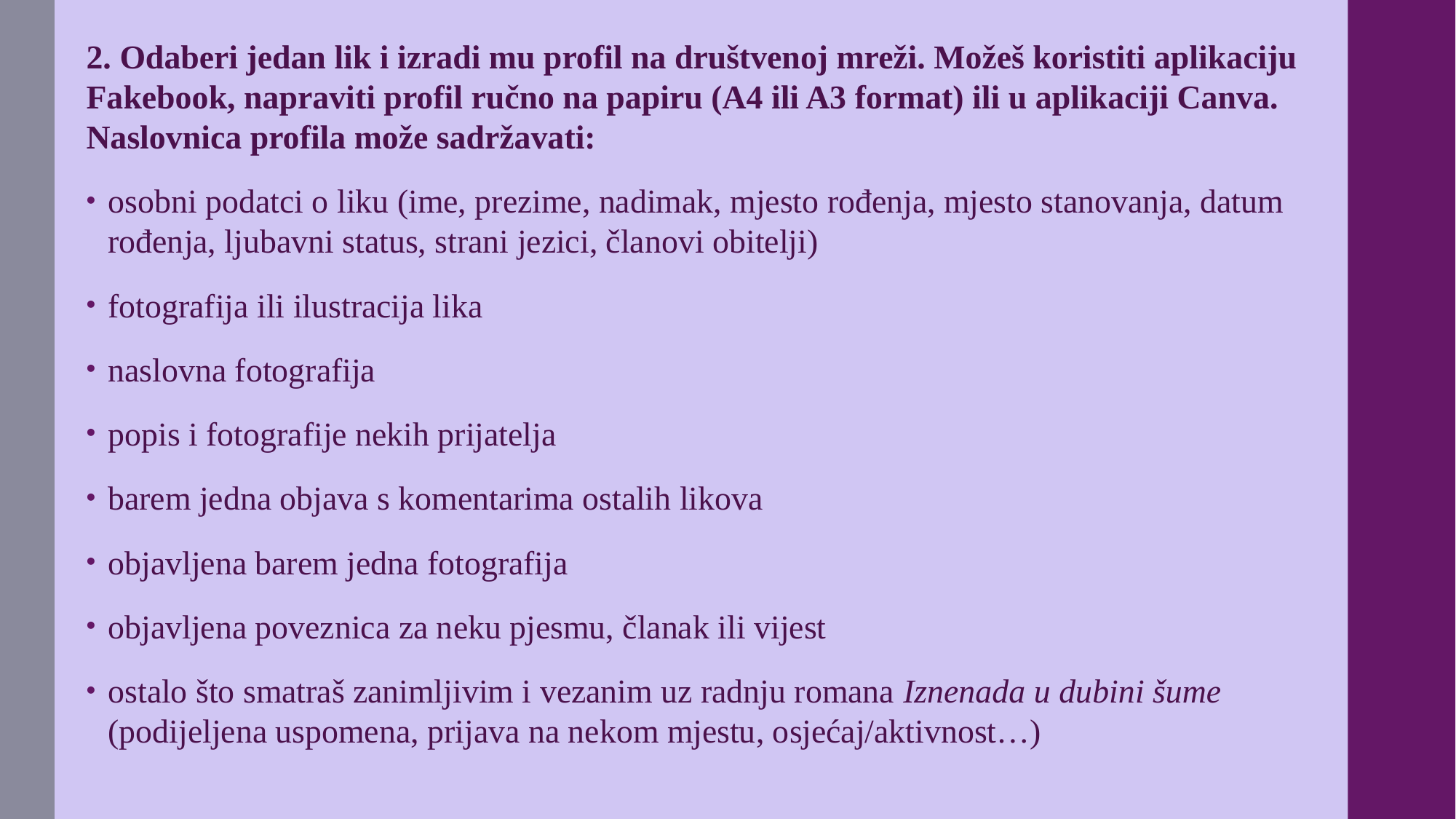

2. Odaberi jedan lik i izradi mu profil na društvenoj mreži. Možeš koristiti aplikaciju Fakebook, napraviti profil ručno na papiru (A4 ili A3 format) ili u aplikaciji Canva. Naslovnica profila može sadržavati:
osobni podatci o liku (ime, prezime, nadimak, mjesto rođenja, mjesto stanovanja, datum rođenja, ljubavni status, strani jezici, članovi obitelji)
fotografija ili ilustracija lika
naslovna fotografija
popis i fotografije nekih prijatelja
barem jedna objava s komentarima ostalih likova
objavljena barem jedna fotografija
objavljena poveznica za neku pjesmu, članak ili vijest
ostalo što smatraš zanimljivim i vezanim uz radnju romana Iznenada u dubini šume (podijeljena uspomena, prijava na nekom mjestu, osjećaj/aktivnost…)